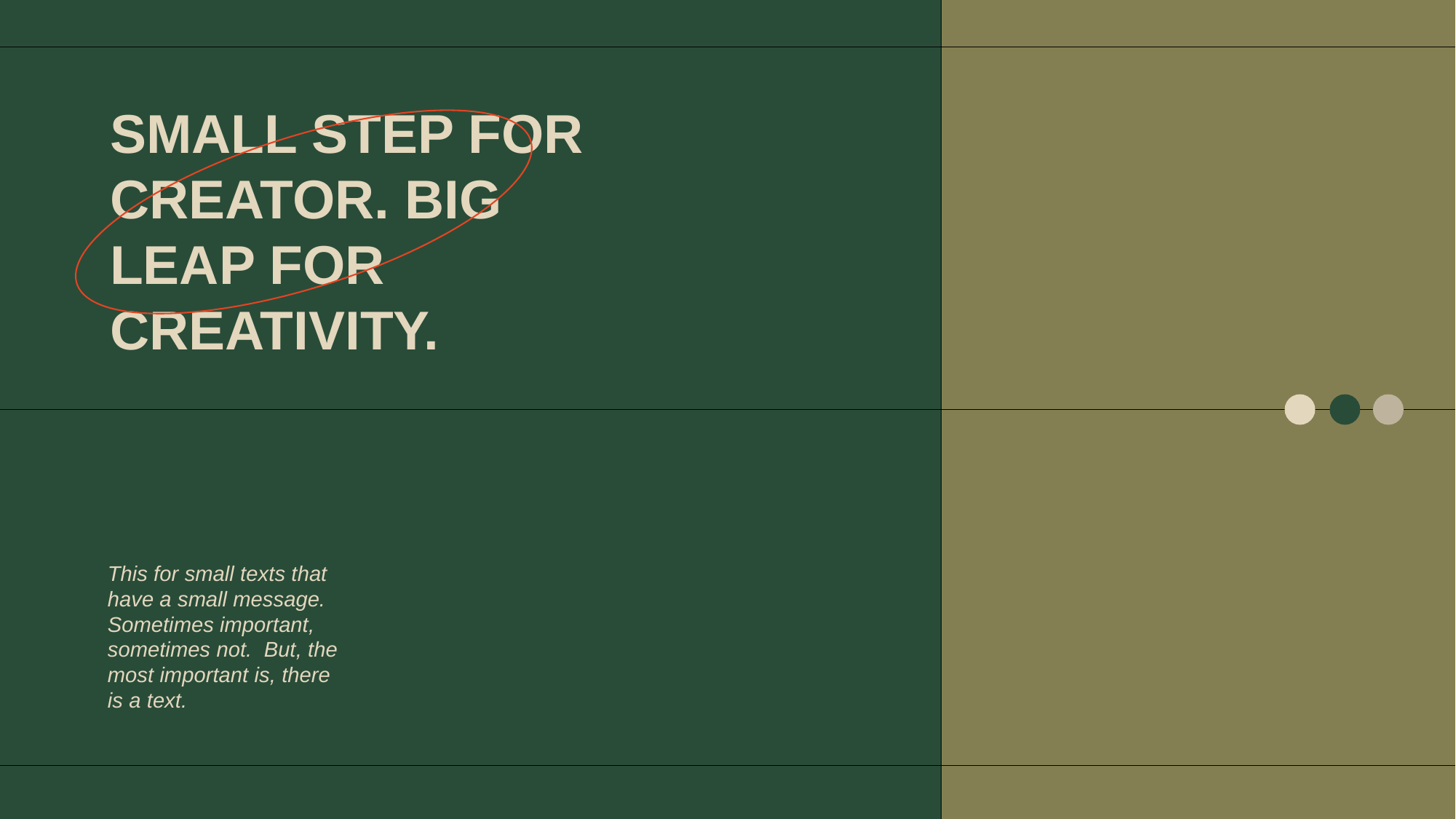

SMALL STEP FOR CREATOR. BIG LEAP FOR CREATIVITY.

This for small texts that have a small message. Sometimes important, sometimes not.  But, the most important is, there is a text.